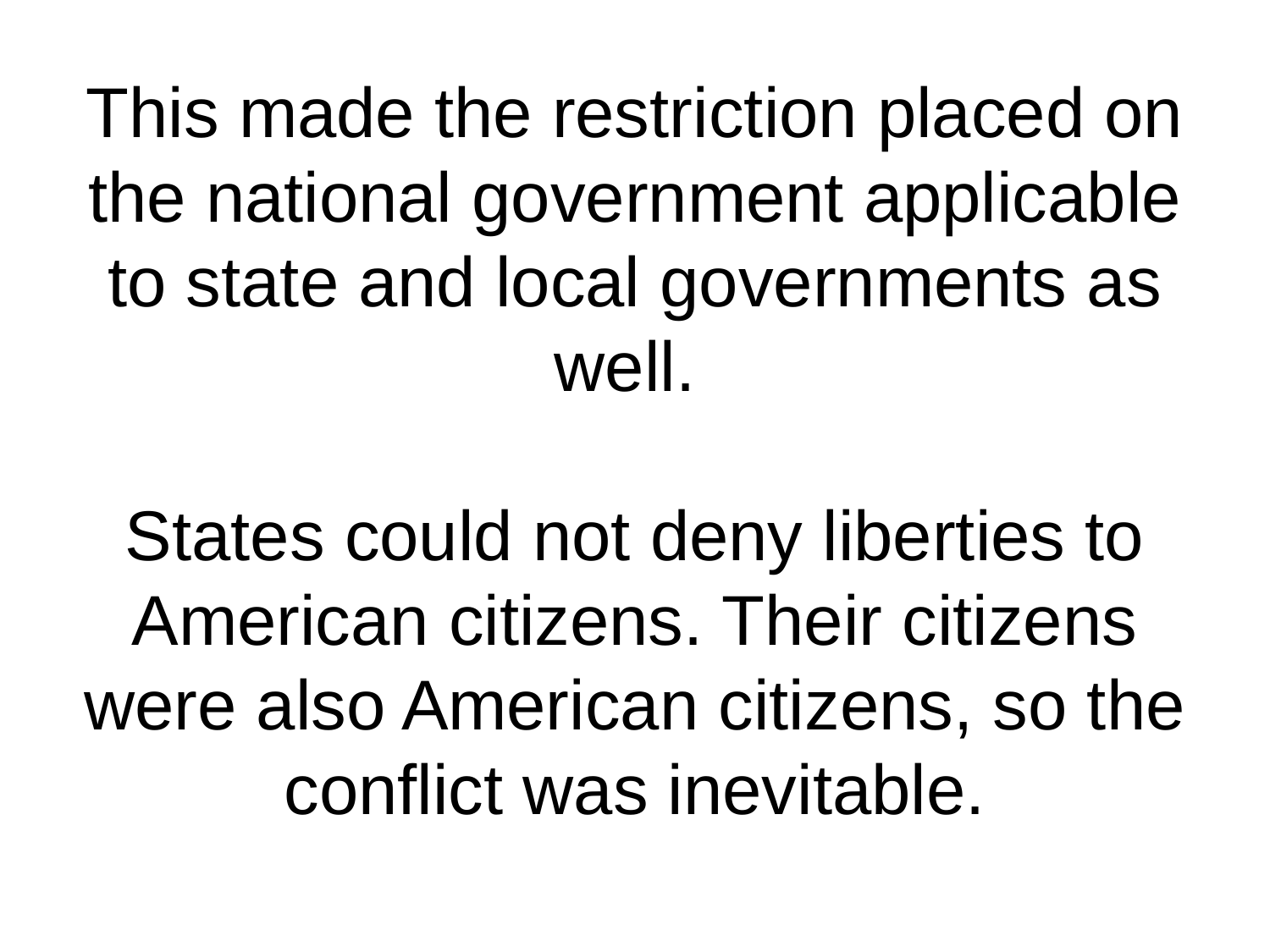

# This made the restriction placed on the national government applicable to state and local governments as well. States could not deny liberties to American citizens. Their citizens were also American citizens, so the conflict was inevitable.